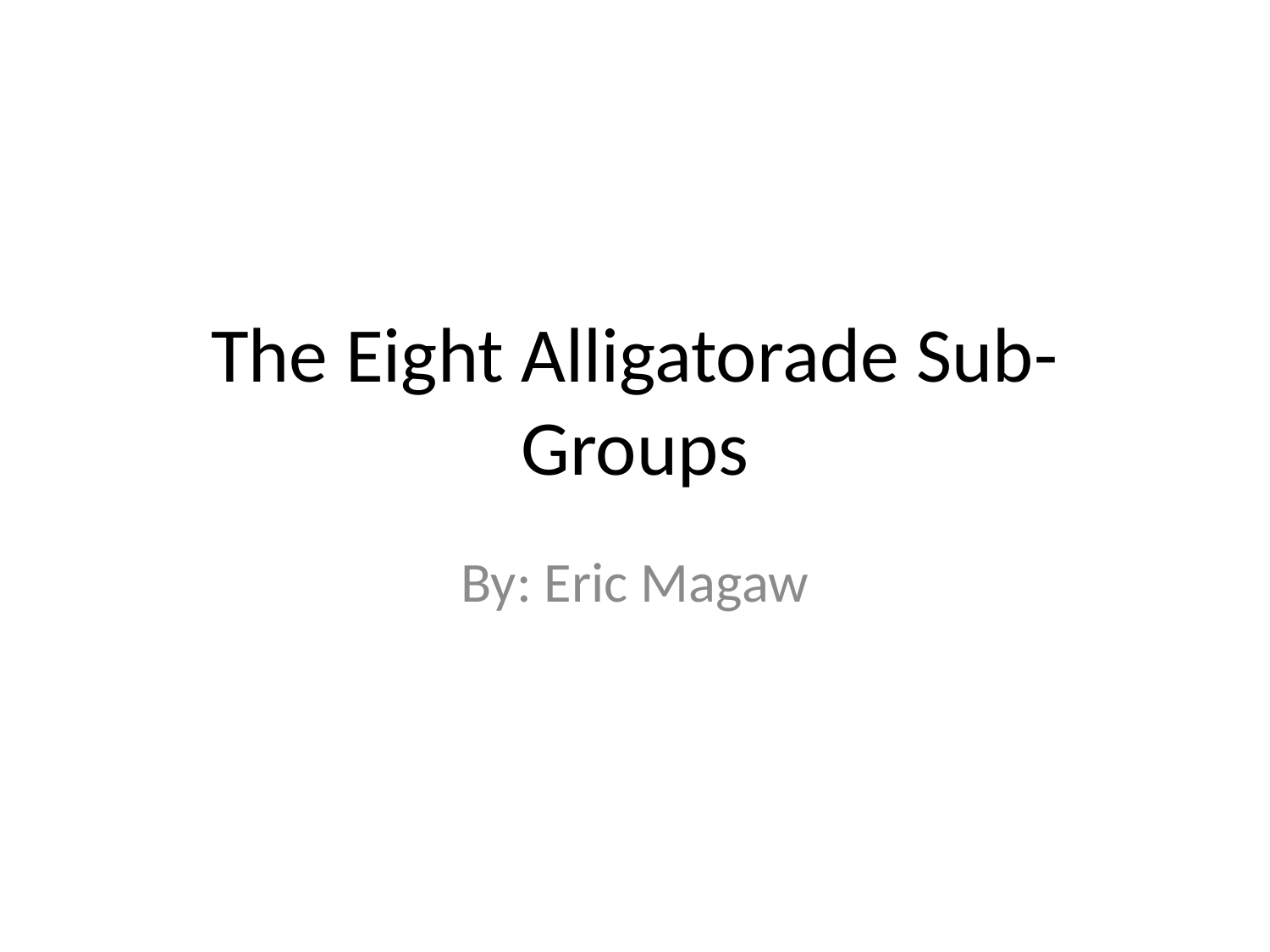

# The Eight Alligatorade Sub-Groups
By: Eric Magaw